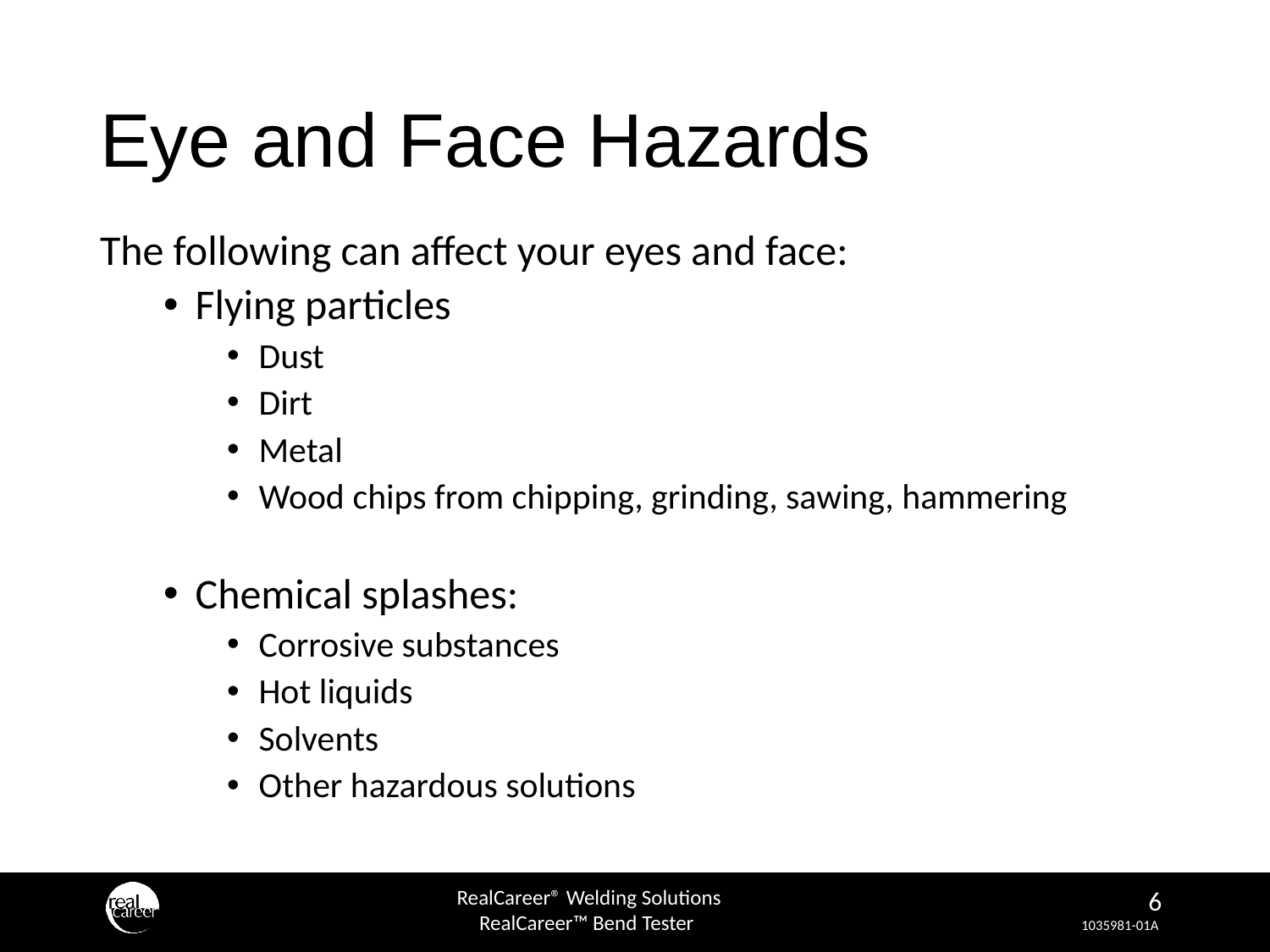

# Eye and Face Hazards
The following can affect your eyes and face:
Flying particles
Dust
Dirt
Metal
Wood chips from chipping, grinding, sawing, hammering

Chemical splashes:
Corrosive substances
Hot liquids
Solvents
Other hazardous solutions
6